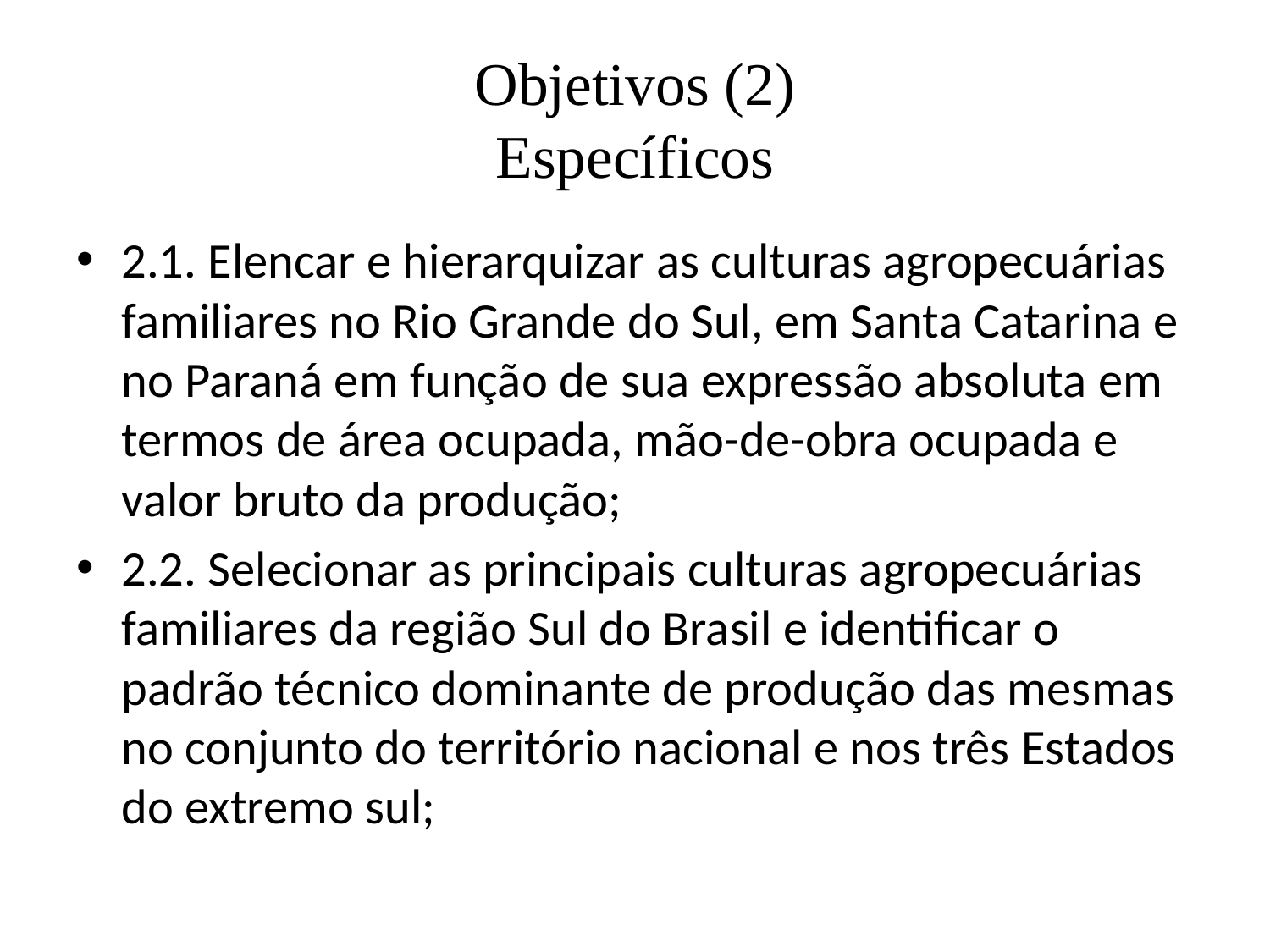

# Objetivos (2) Específicos
2.1. Elencar e hierarquizar as culturas agropecuárias familiares no Rio Grande do Sul, em Santa Catarina e no Paraná em função de sua expressão absoluta em termos de área ocupada, mão-de-obra ocupada e valor bruto da produção;
2.2. Selecionar as principais culturas agropecuárias familiares da região Sul do Brasil e identificar o padrão técnico dominante de produção das mesmas no conjunto do território nacional e nos três Estados do extremo sul;